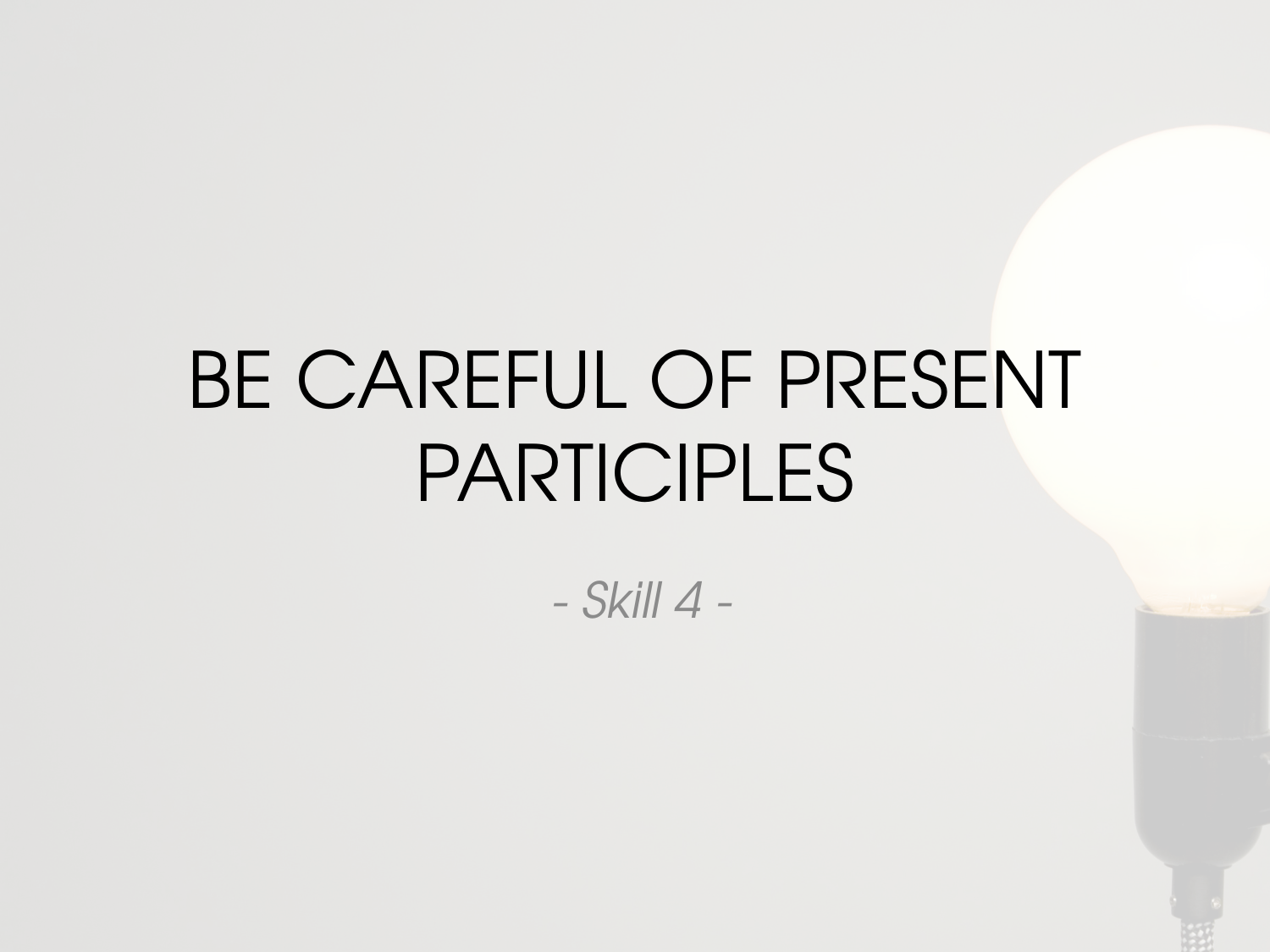

# BE CAREFUL OF PRESENT PARTICIPLES
 - Skill 4 -